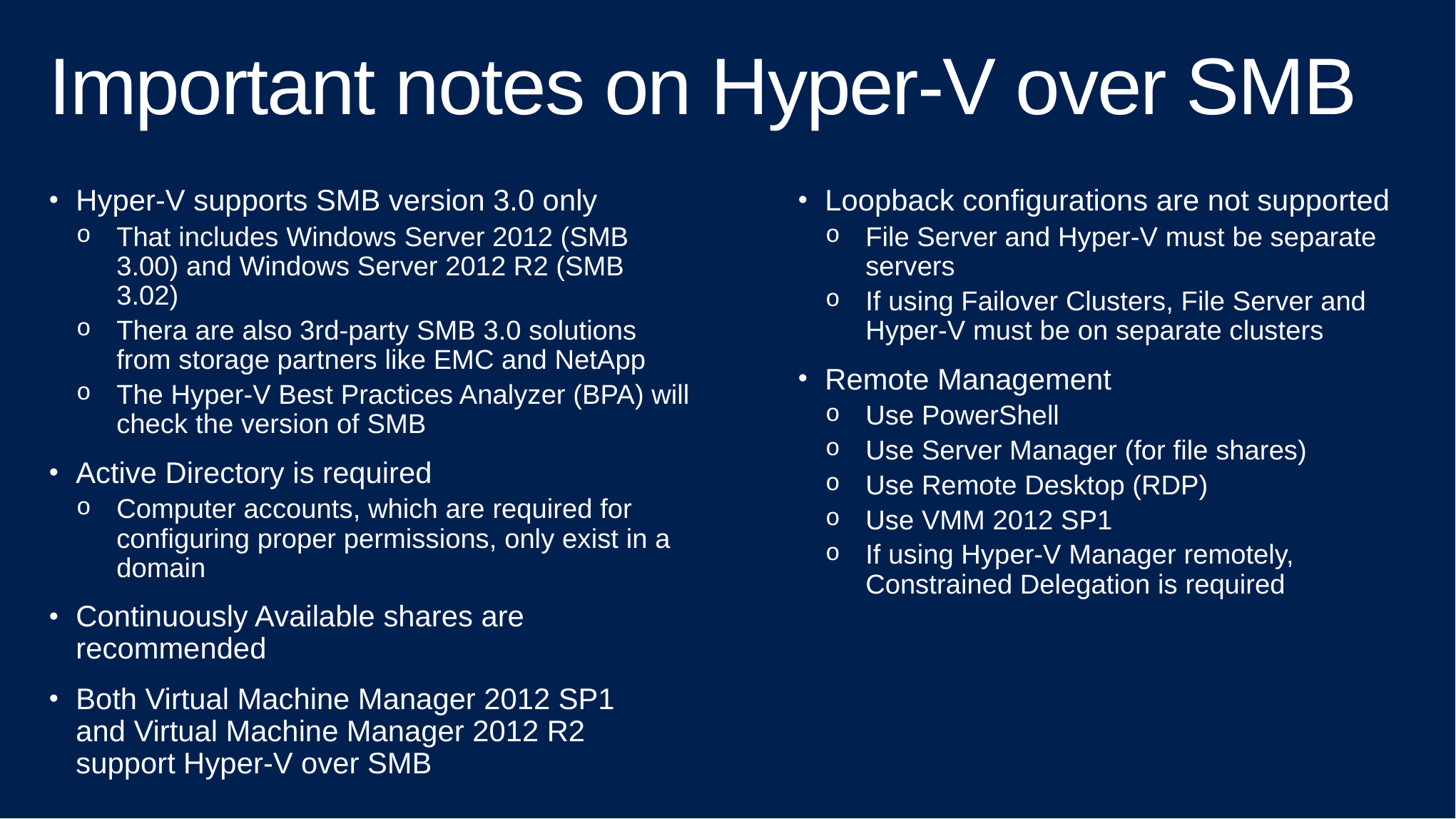

# Important notes on Hyper-V over SMB
Hyper-V supports SMB version 3.0 only
That includes Windows Server 2012 (SMB 3.00) and Windows Server 2012 R2 (SMB 3.02)
Thera are also 3rd-party SMB 3.0 solutions from storage partners like EMC and NetApp
The Hyper-V Best Practices Analyzer (BPA) will check the version of SMB
Active Directory is required
Computer accounts, which are required for configuring proper permissions, only exist in a domain
Continuously Available shares are recommended
Both Virtual Machine Manager 2012 SP1
and Virtual Machine Manager 2012 R2
support Hyper-V over SMB
Loopback configurations are not supported
File Server and Hyper-V must be separate servers
If using Failover Clusters, File Server and Hyper-V must be on separate clusters
Remote Management
Use PowerShell
Use Server Manager (for file shares)
Use Remote Desktop (RDP)
Use VMM 2012 SP1
If using Hyper-V Manager remotely, Constrained Delegation is required